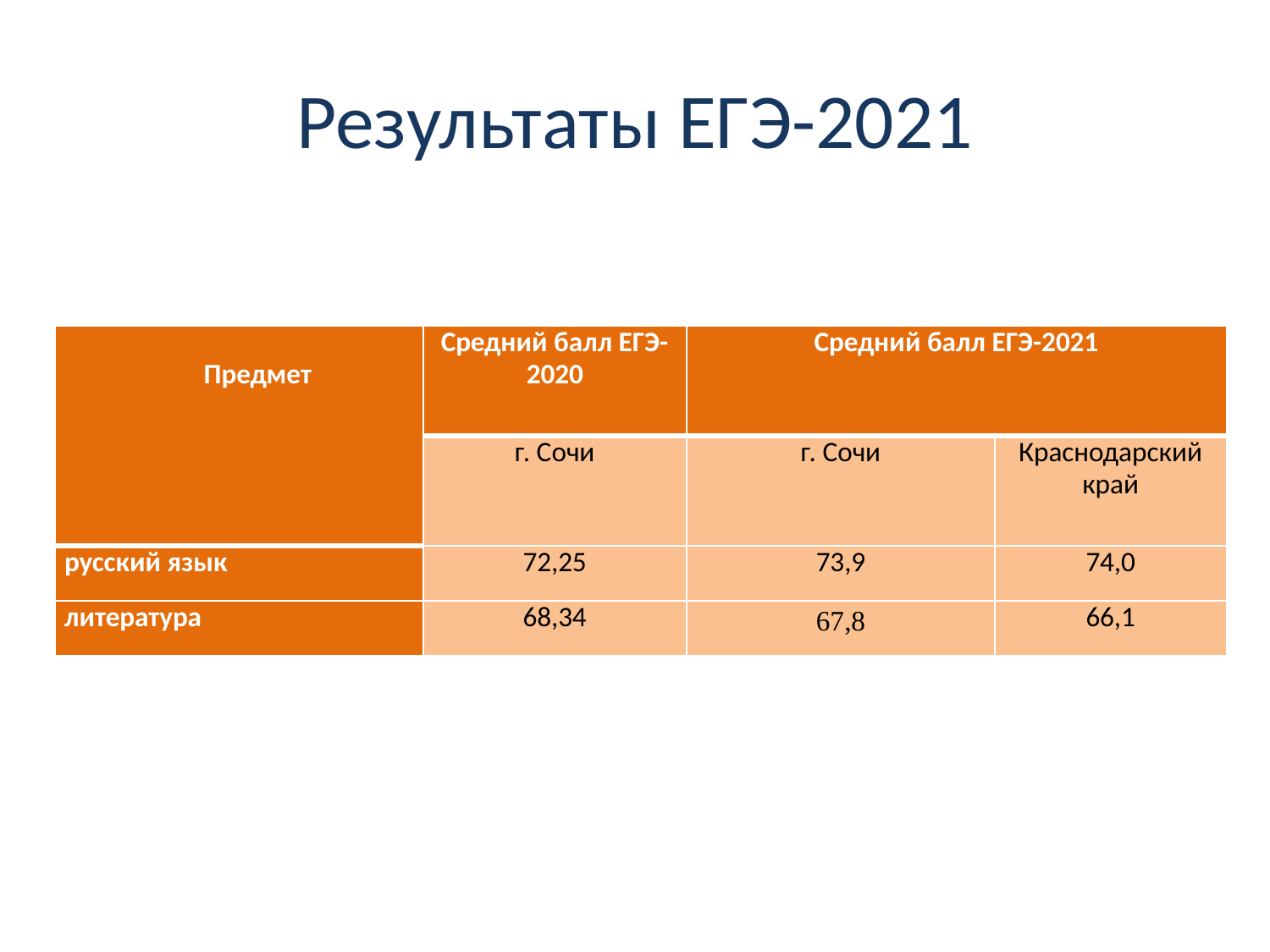

# Результаты ЕГЭ-2021
| Предмет | Средний балл ЕГЭ-2020 | Средний балл ЕГЭ-2021 |  |
| --- | --- | --- | --- |
|  | г. Сочи | г. Сочи | Краснодарский край |
| русский язык | 72,25 | 73,9 | 74,0 |
| литература | 68,34 | 67,8 | 66,1 |